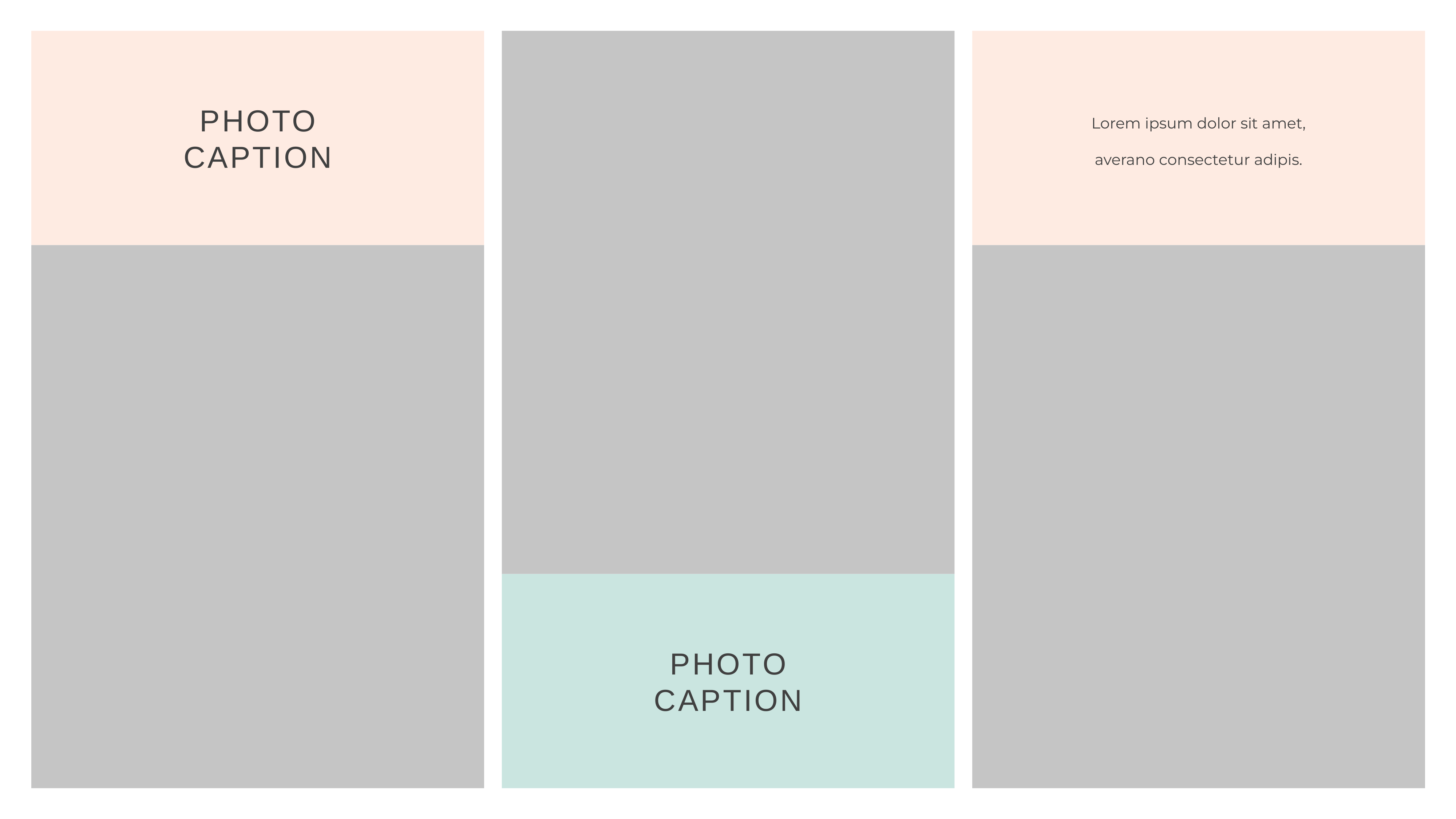

Lorem ipsum dolor sit amet, averano consectetur adipis.
PHOTO
CAPTION

PHOTO
CAPTION